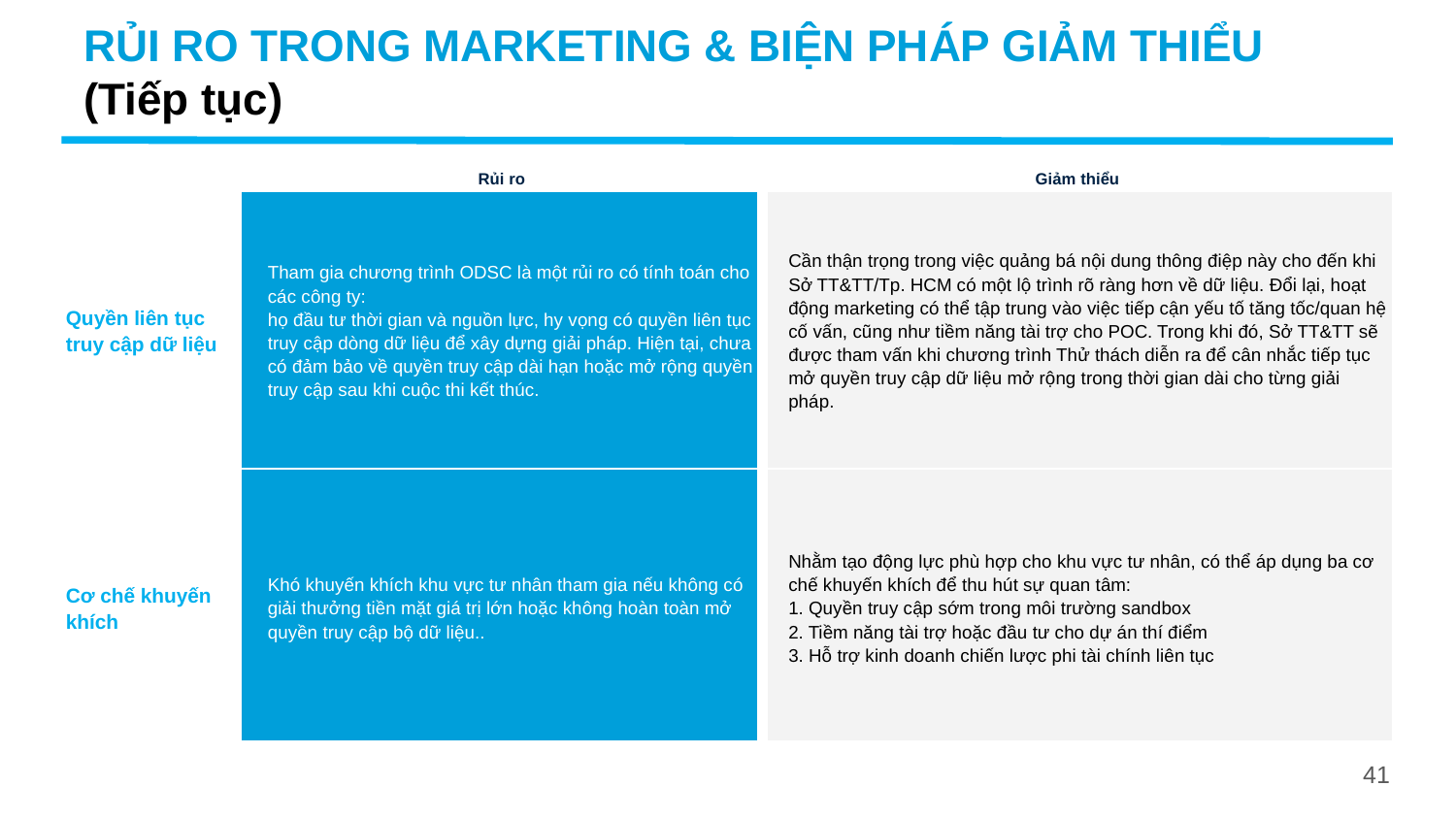

RỦI RO TRONG MARKETING & BIỆN PHÁP GIẢM THIỂU
(Tiếp tục)
|  | Rủi ro | Giảm thiểu |
| --- | --- | --- |
| Quyền liên tục truy cập dữ liệu | Tham gia chương trình ODSC là một rủi ro có tính toán cho các công ty: họ đầu tư thời gian và nguồn lực, hy vọng có quyền liên tục truy cập dòng dữ liệu để xây dựng giải pháp. Hiện tại, chưa có đảm bảo về quyền truy cập dài hạn hoặc mở rộng quyền truy cập sau khi cuộc thi kết thúc. | Cần thận trọng trong việc quảng bá nội dung thông điệp này cho đến khi Sở TT&TT/Tp. HCM có một lộ trình rõ ràng hơn về dữ liệu. Đổi lại, hoạt động marketing có thể tập trung vào việc tiếp cận yếu tố tăng tốc/quan hệ cố vấn, cũng như tiềm năng tài trợ cho POC. Trong khi đó, Sở TT&TT sẽ được tham vấn khi chương trình Thử thách diễn ra để cân nhắc tiếp tục mở quyền truy cập dữ liệu mở rộng trong thời gian dài cho từng giải pháp. |
| Cơ chế khuyến khích | Khó khuyến khích khu vực tư nhân tham gia nếu không có giải thưởng tiền mặt giá trị lớn hoặc không hoàn toàn mở quyền truy cập bộ dữ liệu.. | Nhằm tạo động lực phù hợp cho khu vực tư nhân, có thể áp dụng ba cơ chế khuyến khích để thu hút sự quan tâm: 1. Quyền truy cập sớm trong môi trường sandbox 2. Tiềm năng tài trợ hoặc đầu tư cho dự án thí điểm 3. Hỗ trợ kinh doanh chiến lược phi tài chính liên tục |
41